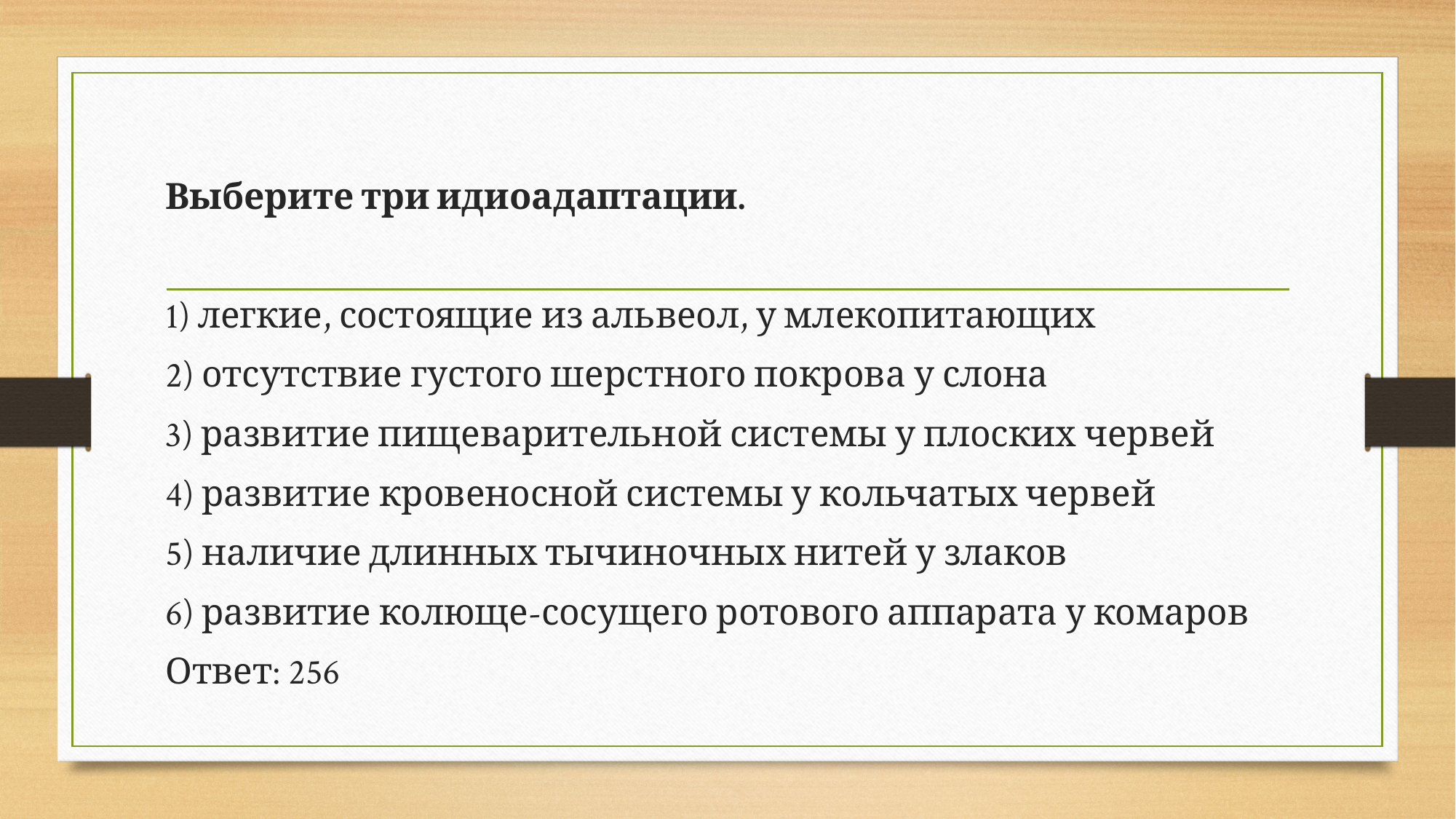

#
Выберите три идиоадаптации.

1) легкие, состоящие из альвеол, у млекопитающих
2) отсутствие густого шерстного покрова у слона
3) развитие пищеварительной системы у плоских червей
4) развитие кровеносной системы у кольчатых червей
5) наличие длинных тычиночных нитей у злаков
6) развитие колюще-сосущего ротового аппарата у комаров
Ответ: 256